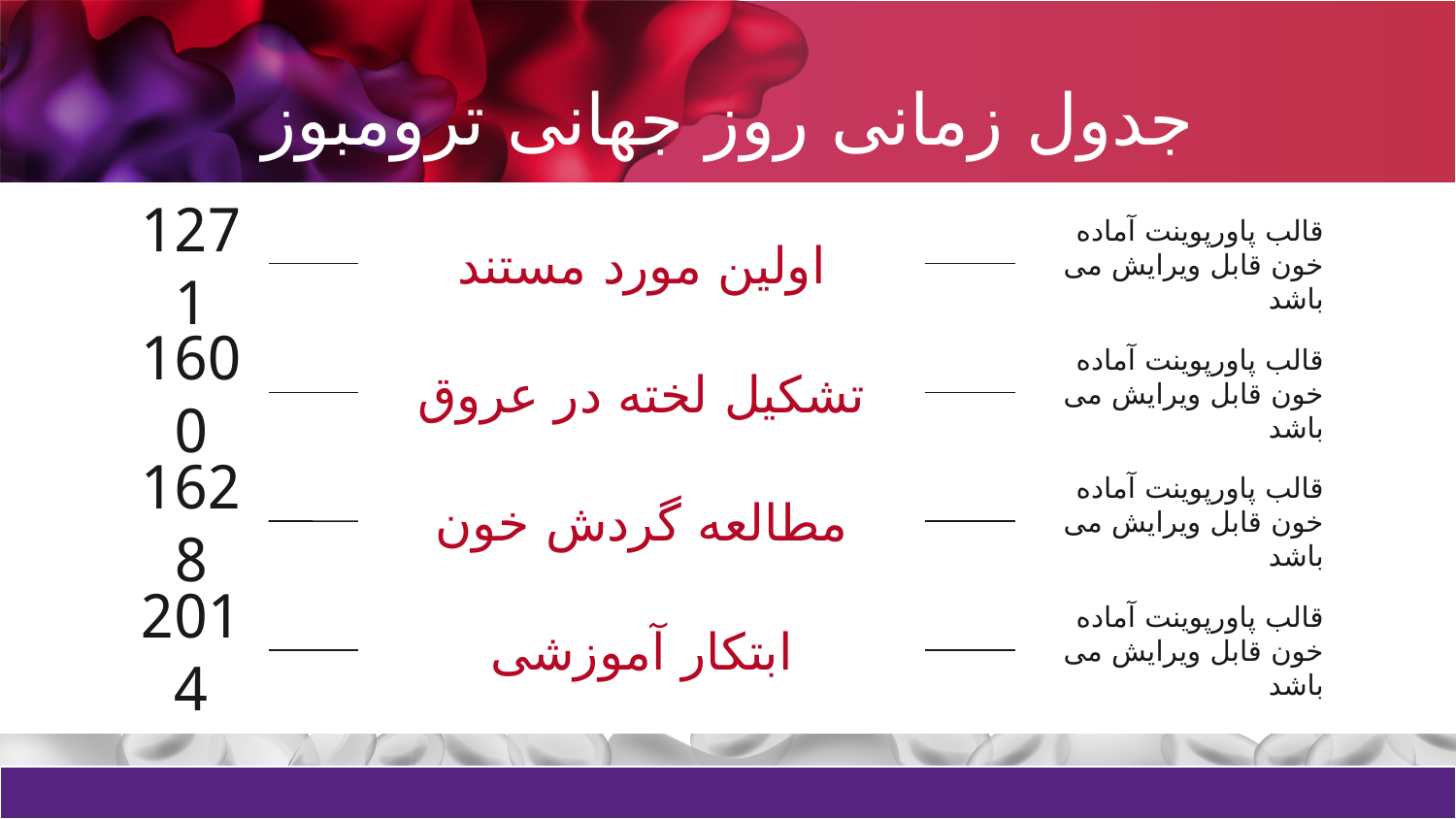

# جدول زمانی روز جهانی ترومبوز
1271
اولین مورد مستند
قالب پاورپوینت آماده خون قابل ویرایش می باشد
1600
تشکیل لخته در عروق
قالب پاورپوینت آماده خون قابل ویرایش می باشد
1628
مطالعه گردش خون
قالب پاورپوینت آماده خون قابل ویرایش می باشد
2014
ابتکار آموزشی
قالب پاورپوینت آماده خون قابل ویرایش می باشد